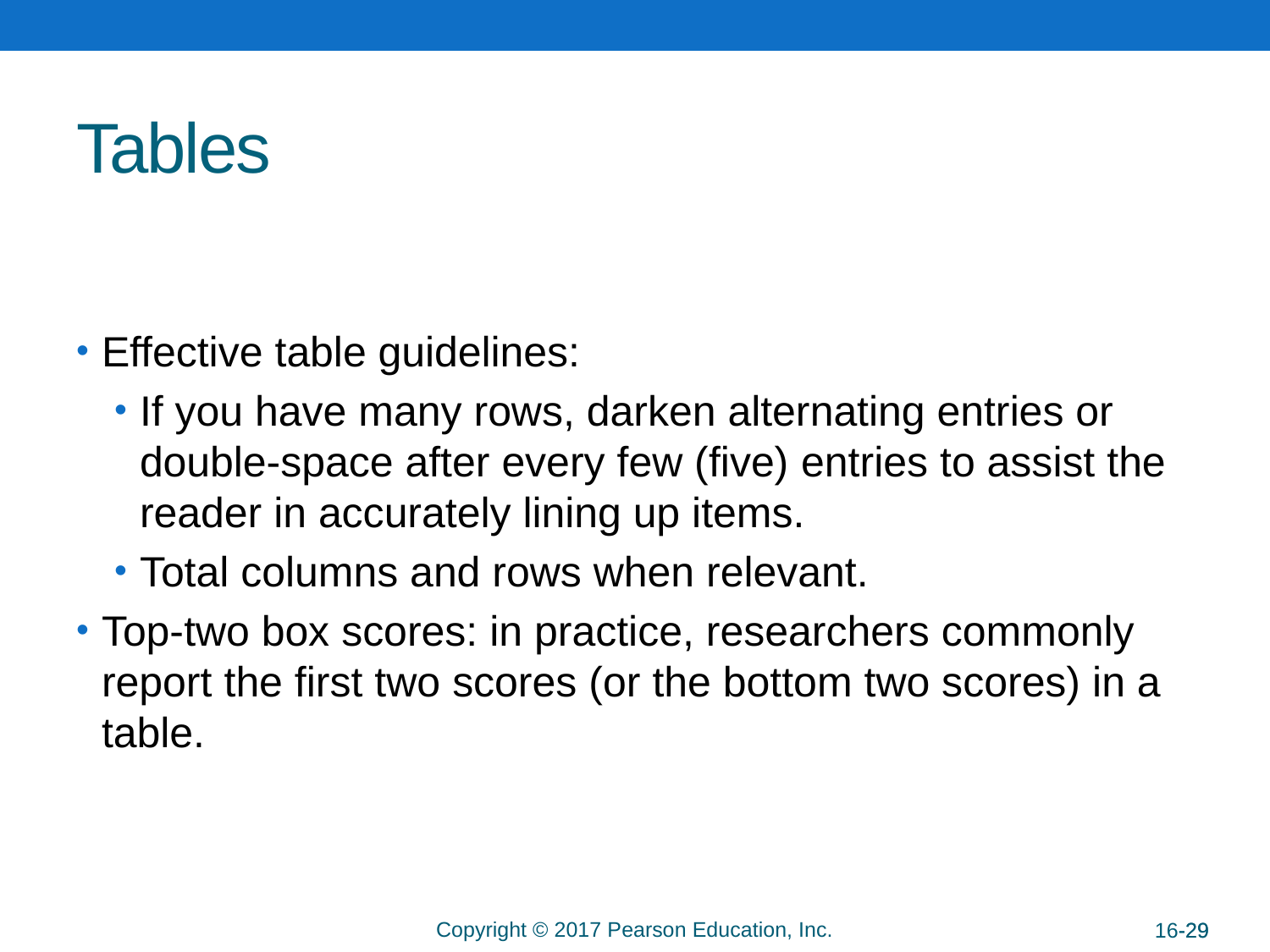

# Tables
Effective table guidelines:
If you have many rows, darken alternating entries or double-space after every few (five) entries to assist the reader in accurately lining up items.
Total columns and rows when relevant.
Top-two box scores: in practice, researchers commonly report the first two scores (or the bottom two scores) in a table.